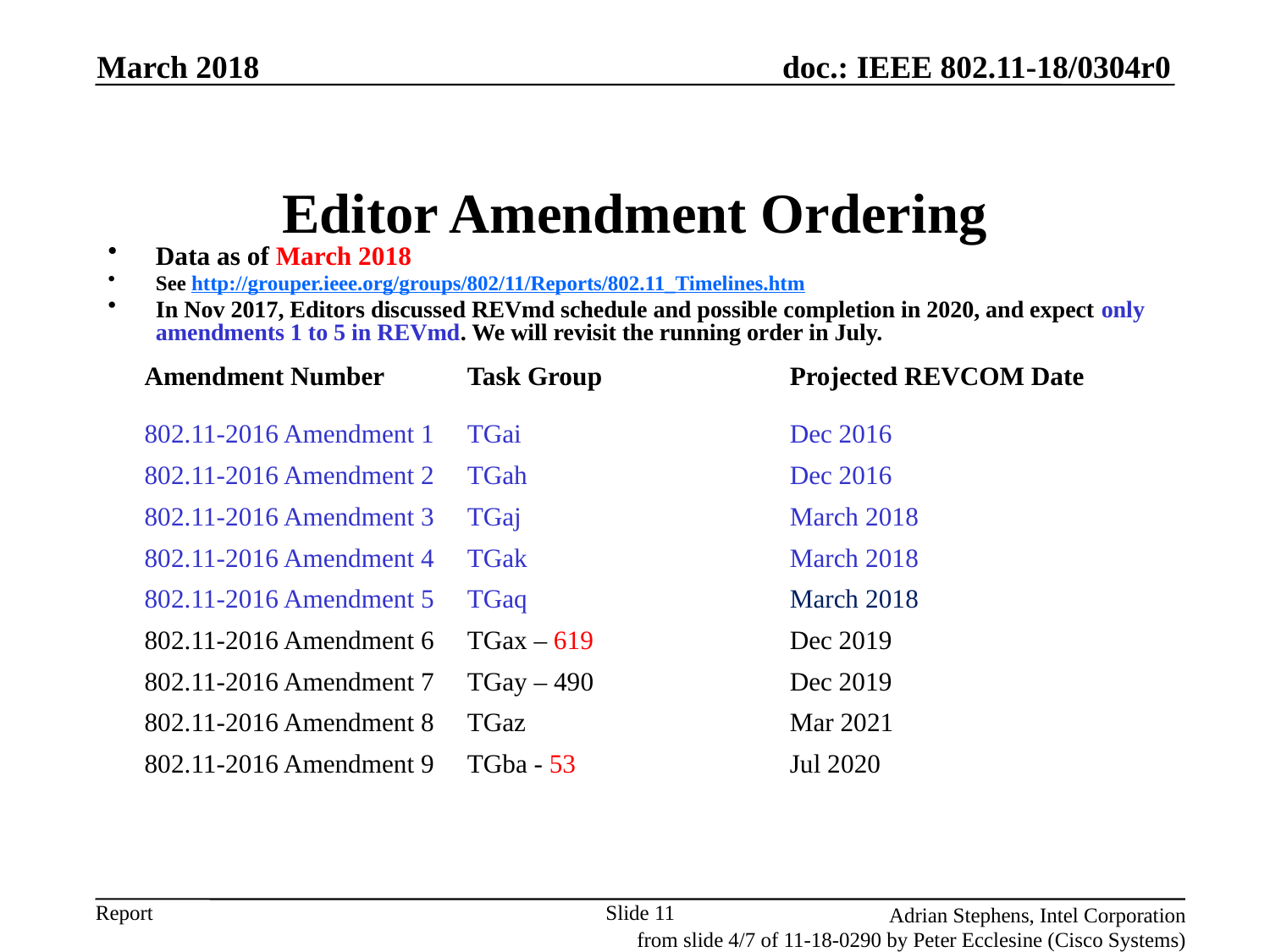

March 2018
# Editor Amendment Ordering
Data as of March 2018
See http://grouper.ieee.org/groups/802/11/Reports/802.11_Timelines.htm
In Nov 2017, Editors discussed REVmd schedule and possible completion in 2020, and expect only amendments 1 to 5 in REVmd. We will revisit the running order in July.

| Amendment Number | Task Group | Projected REVCOM Date |
| --- | --- | --- |
| 802.11-2016 Amendment 1 | TGai | Dec 2016 |
| 802.11-2016 Amendment 2 | TGah | Dec 2016 |
| 802.11-2016 Amendment 3 | TGaj | March 2018 |
| 802.11-2016 Amendment 4 | TGak | March 2018 |
| 802.11-2016 Amendment 5 | TGaq | March 2018 |
| 802.11-2016 Amendment 6 | TGax – 619 | Dec 2019 |
| 802.11-2016 Amendment 7 | TGay – 490 | Dec 2019 |
| 802.11-2016 Amendment 8 | TGaz | Mar 2021 |
| 802.11-2016 Amendment 9 | TGba - 53 | Jul 2020 |
Slide 11
Adrian Stephens, Intel Corporation
from slide 4/7 of 11-18-0290 by Peter Ecclesine (Cisco Systems)